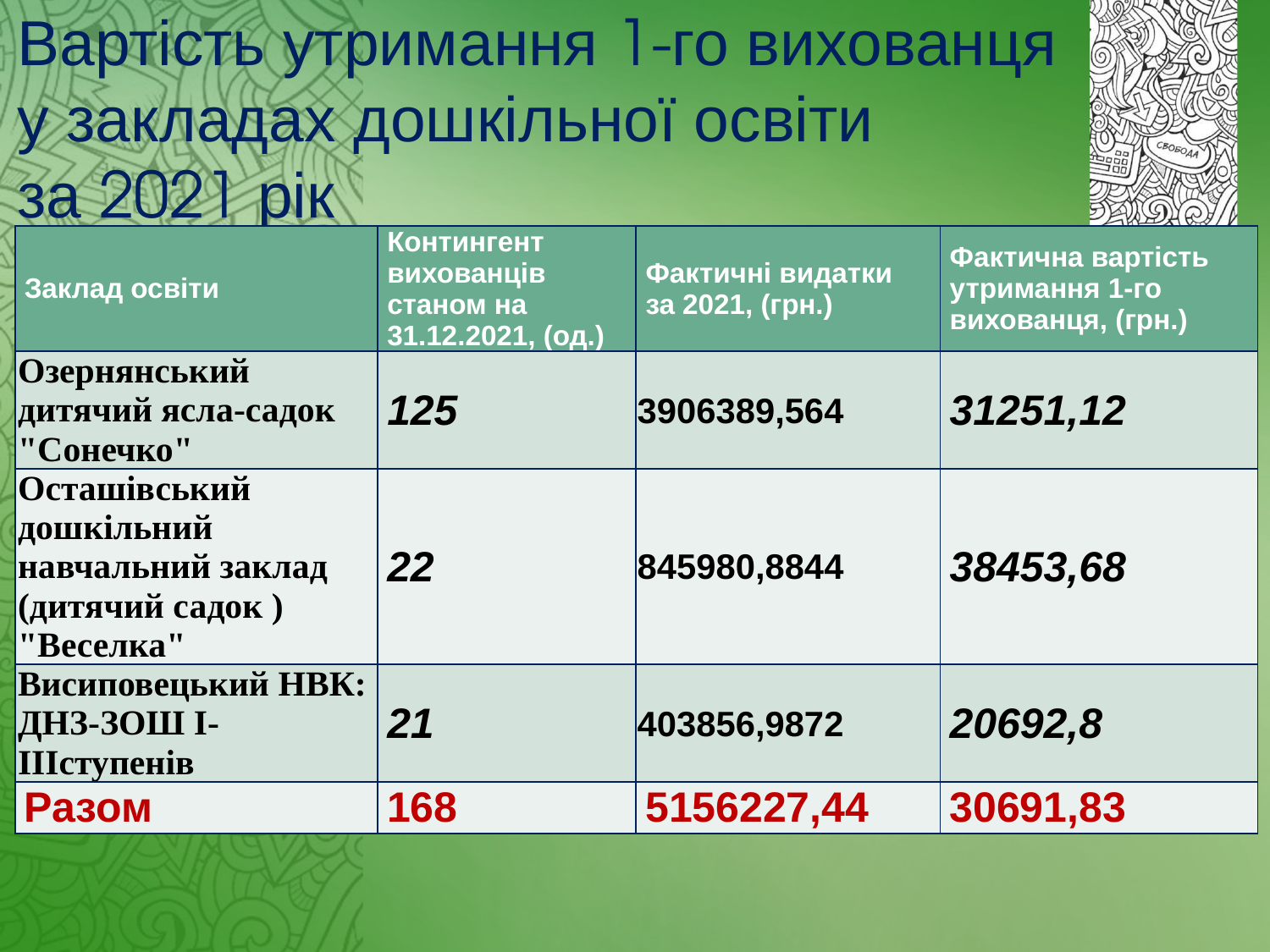

Вартість утримання 1-го вихованця
у закладах дошкільної освіти
за 2021 рік
| Заклад освіти | Контингент вихованців станом на 31.12.2021, (од.) | Фактичні видатки за 2021, (грн.) | Фактична вартість утримання 1-го вихованця, (грн.) |
| --- | --- | --- | --- |
| Озернянський дитячий ясла-садок "Сонечко" | 125 | 3906389,564 | 31251,12 |
| Осташівський дошкільний навчальний заклад (дитячий садок ) "Веселка" | 22 | 845980,8844 | 38453,68 |
| Висиповецький НВК: ДНЗ-ЗОШ І-ІІІступенів | 21 | 403856,9872 | 20692,8 |
| Разом | 168 | 5156227,44 | 30691,83 |